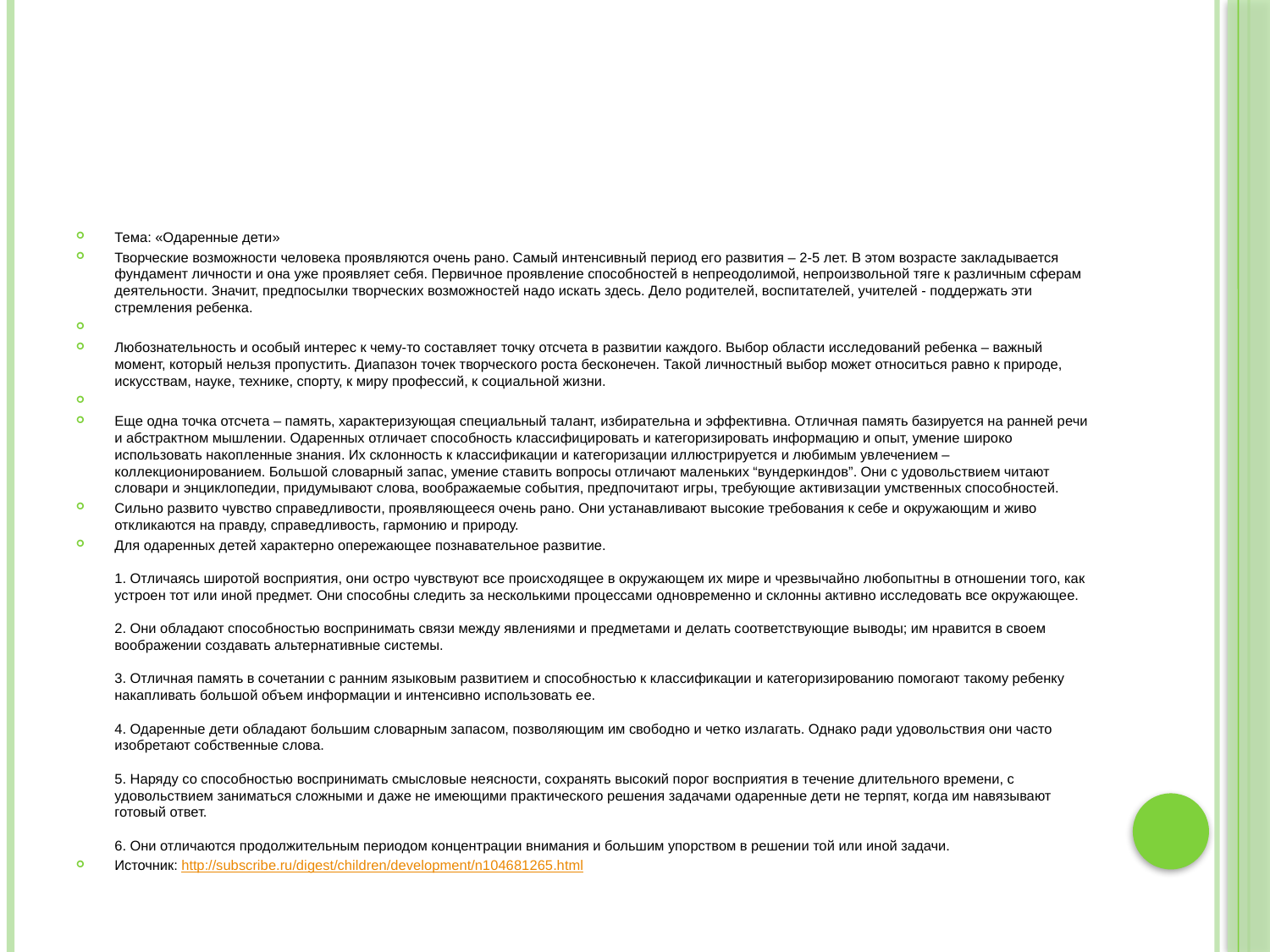

#
Тема: «Одаренные дети»
Творческие возможности человека проявляются очень рано. Самый интенсивный период его развития – 2-5 лет. В этом возрасте закладывается фундамент личности и она уже проявляет себя. Первичное проявление способностей в непреодолимой, непроизвольной тяге к различным сферам деятельности. Значит, предпосылки творческих возможностей надо искать здесь. Дело родителей, воспитателей, учителей - поддержать эти стремления ребенка.

Любознательность и особый интерес к чему-то составляет точку отсчета в развитии каждого. Выбор области исследований ребенка – важный момент, который нельзя пропустить. Диапазон точек творческого роста бесконечен. Такой личностный выбор может относиться равно к природе, искусствам, науке, технике, спорту, к миру профессий, к социальной жизни.

Еще одна точка отсчета – память, характеризующая специальный талант, избирательна и эффективна. Отличная память базируется на ранней речи и абстрактном мышлении. Одаренных отличает способность классифицировать и категоризировать информацию и опыт, умение широко использовать накопленные знания. Их склонность к классификации и категоризации иллюстрируется и любимым увлечением – коллекционированием. Большой словарный запас, умение ставить вопросы отличают маленьких “вундеркиндов”. Они с удовольствием читают словари и энциклопедии, придумывают слова, воображаемые события, предпочитают игры, требующие активизации умственных способностей.
Сильно развито чувство справедливости, проявляющееся очень рано. Они устанавливают высокие требования к себе и окружающим и живо откликаются на правду, справедливость, гармонию и природу.
Для одаренных детей характерно опережающее познавательное развитие.
1. Отличаясь широтой восприятия, они остро чувствуют все происходящее в окружающем их мире и чрезвычайно любопытны в отношении того, как устроен тот или иной предмет. Они способны следить за несколькими процессами одновременно и склонны активно исследовать все окружающее.
2. Они обладают способностью воспринимать связи между явлениями и предметами и делать соответствующие выводы; им нравится в своем воображении создавать альтернативные системы.
3. Отличная память в сочетании с ранним языковым развитием и способностью к классификации и категоризированию помогают такому ребенку накапливать большой объем информации и интенсивно использовать ее.
4. Одаренные дети обладают большим словарным запасом, позволяющим им свободно и четко излагать. Однако ради удовольствия они часто изобретают собственные слова.
5. Наряду со способностью воспринимать смысловые неясности, сохранять высокий порог восприятия в течение длительного времени, с удовольствием заниматься сложными и даже не имеющими практического решения задачами одаренные дети не терпят, когда им навязывают готовый ответ.
6. Они отличаются продолжительным периодом концентрации внимания и большим упорством в решении той или иной задачи.
Источник: http://subscribe.ru/digest/children/development/n104681265.html